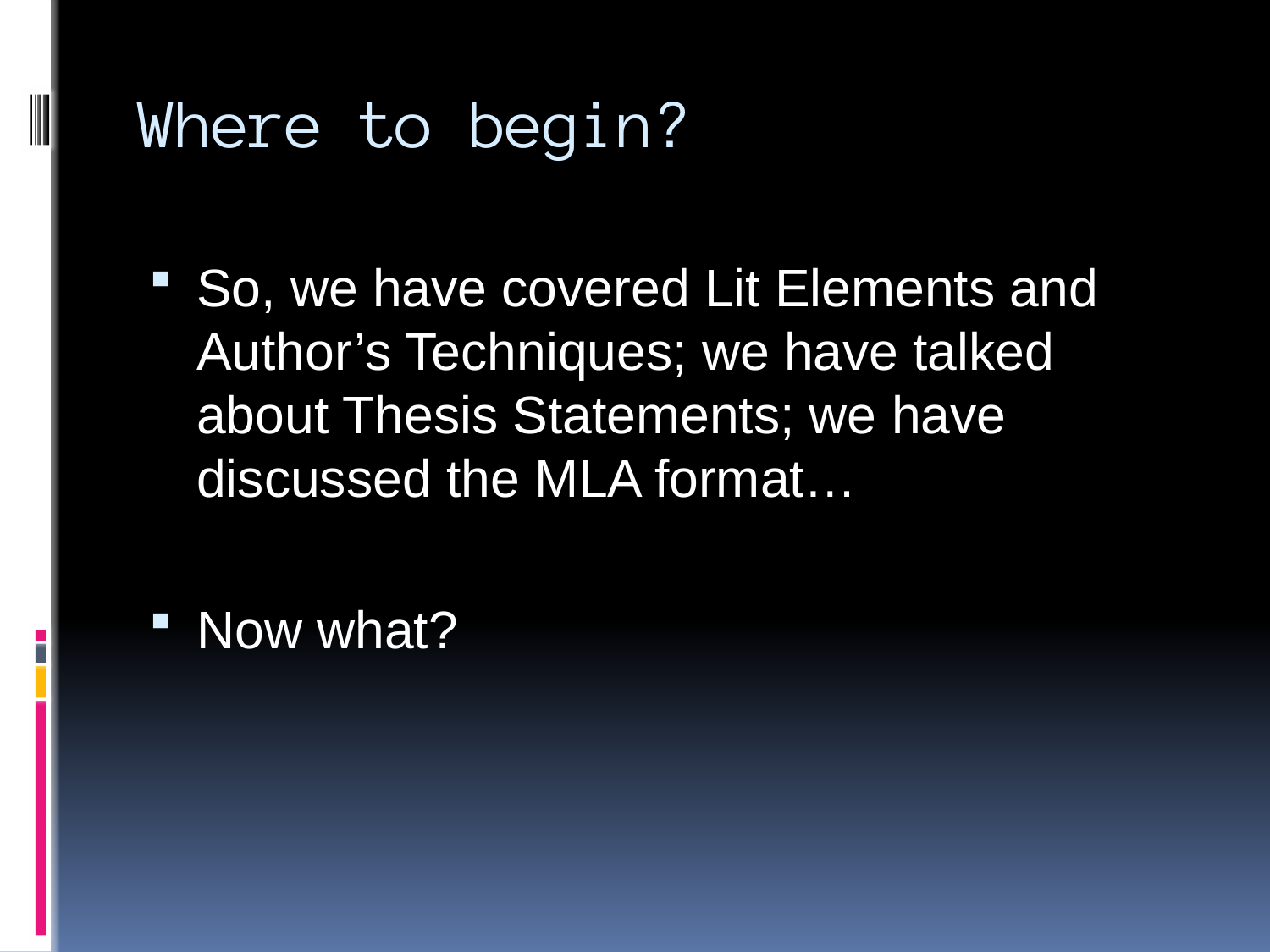

# Where to begin?
So, we have covered Lit Elements and Author’s Techniques; we have talked about Thesis Statements; we have discussed the MLA format…

Now what?